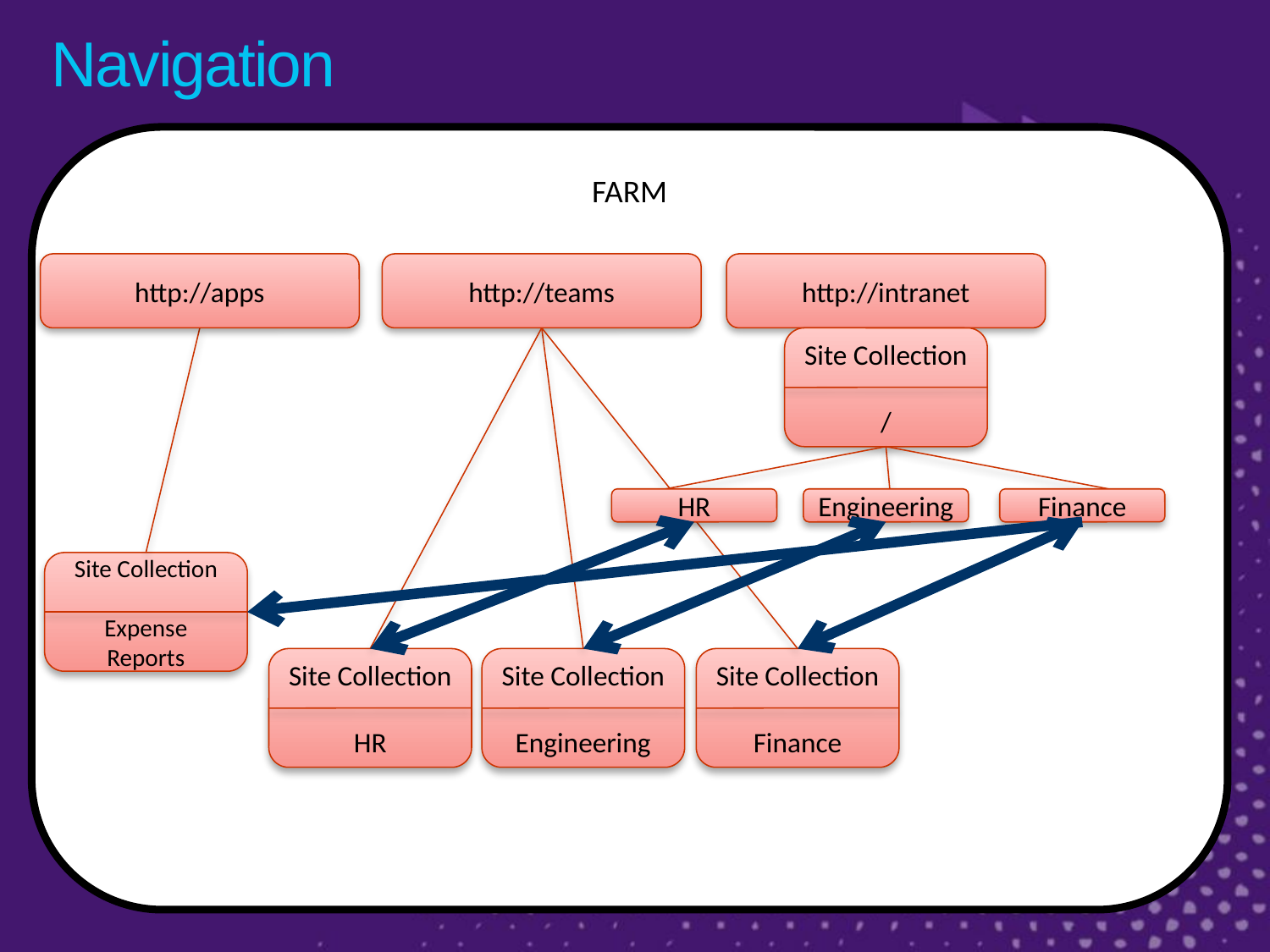

# Navigation
FARM
http://apps
http://teams
Site Collection
HR
Site Collection
Engineering
Site Collection
Finance
http://intranet
Site Collection
/
HR
Engineering
Finance
Site Collection
Expense Reports